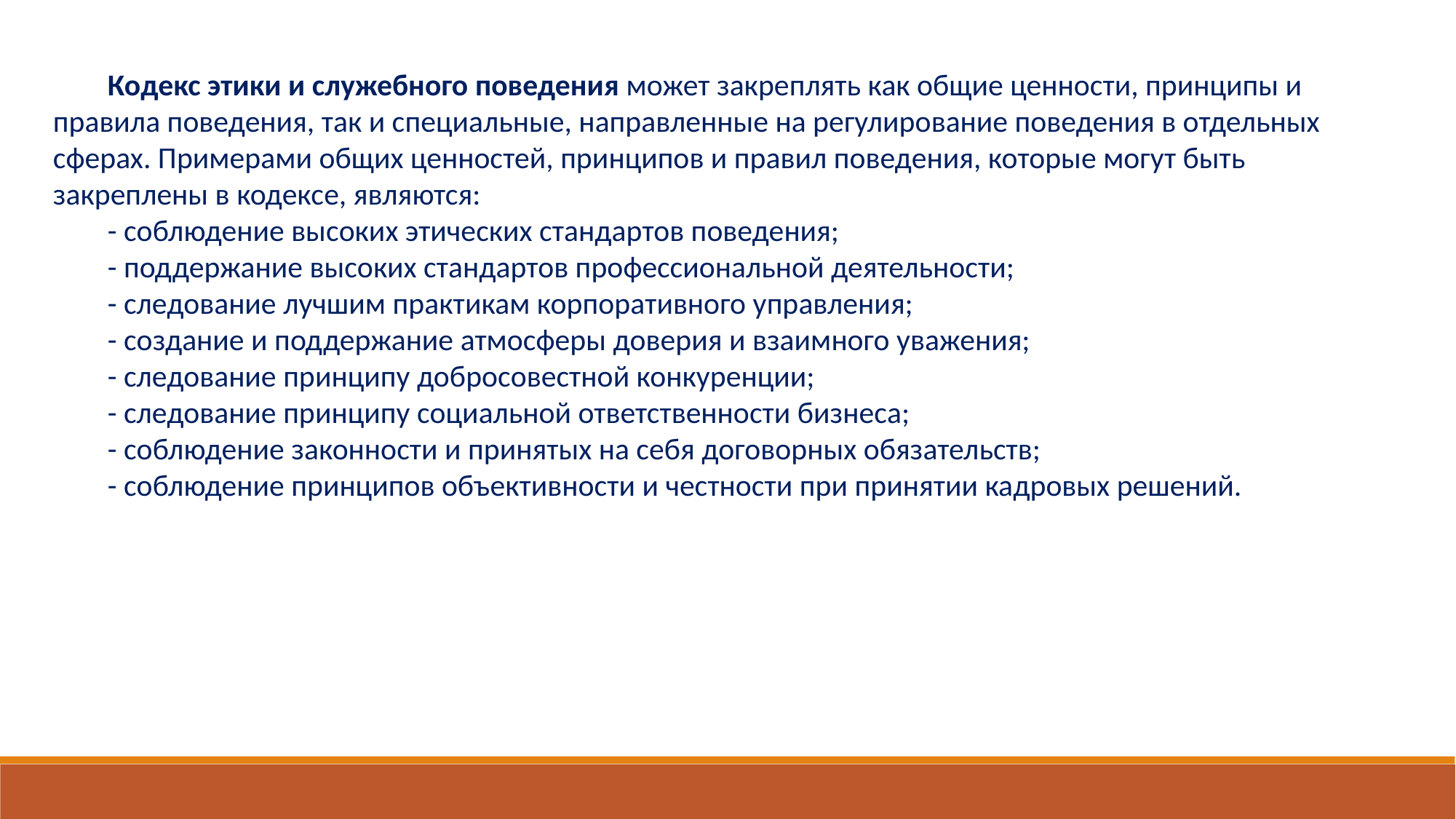

Кодекс этики и служебного поведения может закреплять как общие ценности, принципы и правила поведения, так и специальные, направленные на регулирование поведения в отдельных сферах. Примерами общих ценностей, принципов и правил поведения, которые могут быть закреплены в кодексе, являются:
- соблюдение высоких этических стандартов поведения;
- поддержание высоких стандартов профессиональной деятельности;
- следование лучшим практикам корпоративного управления;
- создание и поддержание атмосферы доверия и взаимного уважения;
- следование принципу добросовестной конкуренции;
- следование принципу социальной ответственности бизнеса;
- соблюдение законности и принятых на себя договорных обязательств;
- соблюдение принципов объективности и честности при принятии кадровых решений.